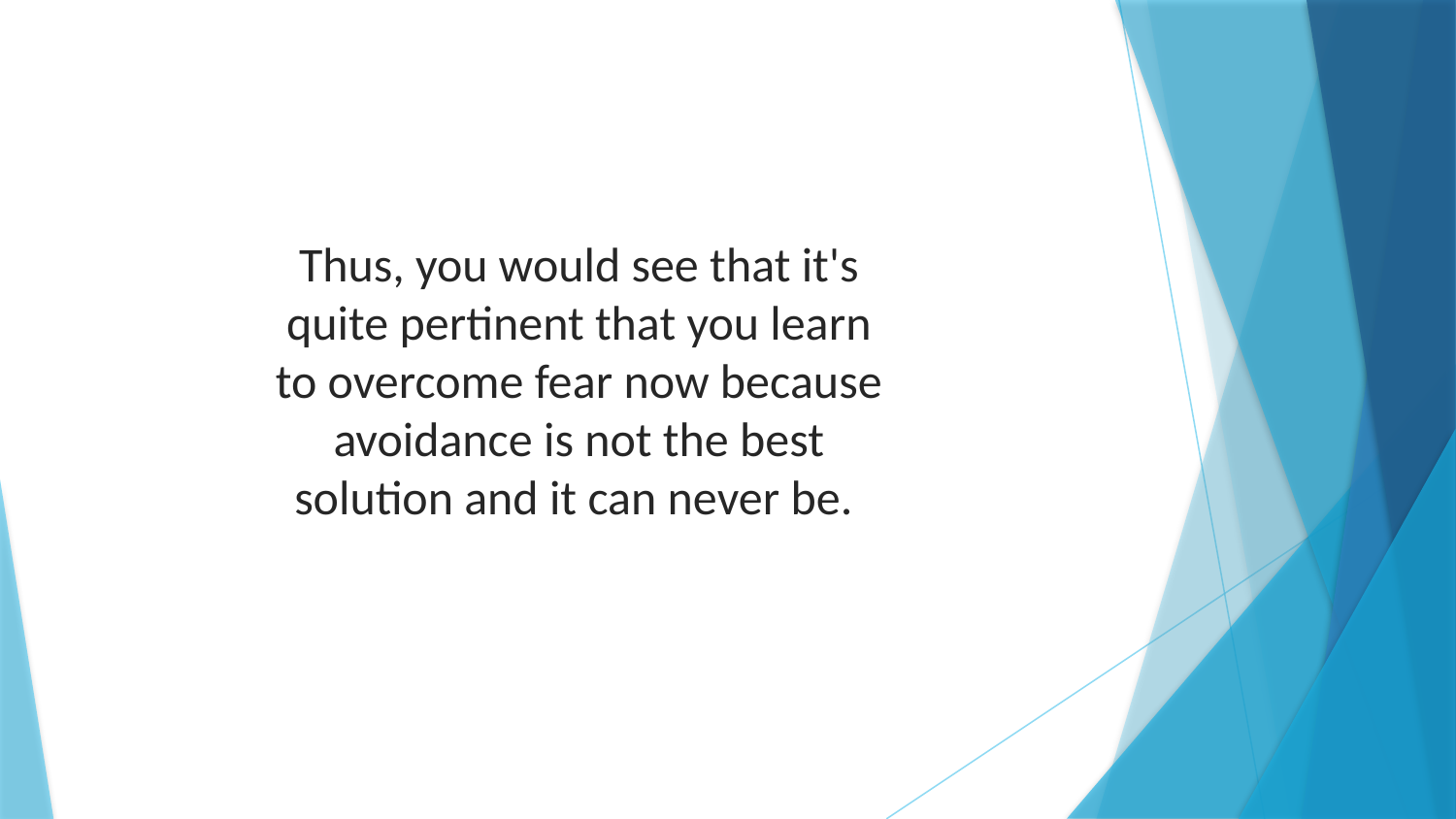

Thus, you would see that it's quite pertinent that you learn to overcome fear now because avoidance is not the best solution and it can never be.